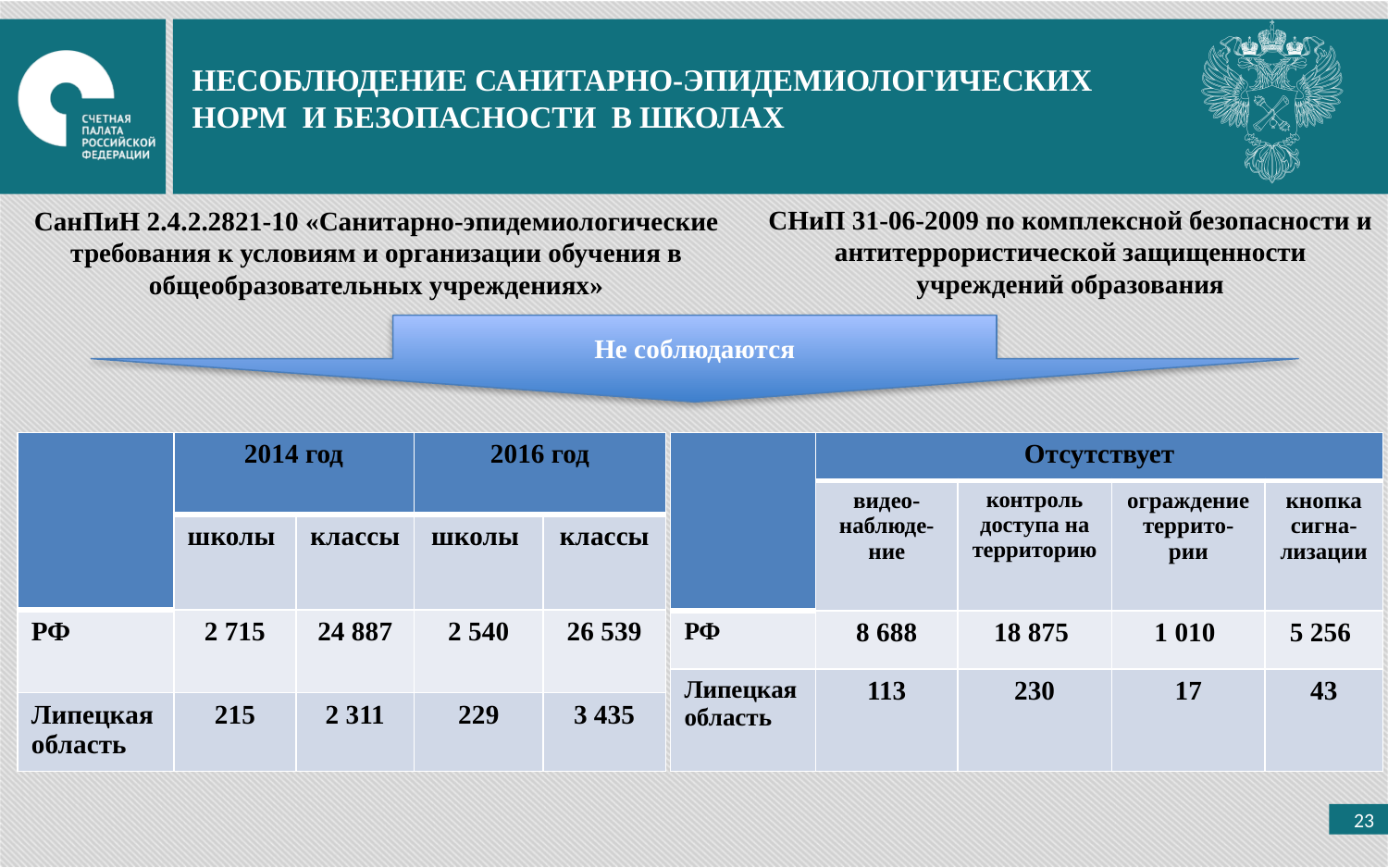

НЕСОБЛЮДЕНИЕ САНИТАРНО-ЭПИДЕМИОЛОГИЧЕСКИХ НОРМ  И БЕЗОПАСНОСТИ  В ШКОЛАХ
СНиП 31-06-2009 по комплексной безопасности и антитеррористической защищенности учреждений образования
СанПиН 2.4.2.2821-10 «Санитарно-эпидемиологические требования к условиям и организации обучения в общеобразовательных учреждениях»
Не соблюдаются
|  | 2014 год |  | 2016 год |  |
| --- | --- | --- | --- | --- |
|  | школы | классы | школы | классы |
| РФ | 2 715 | 24 887 | 2 540 | 26 539 |
| Липецкая область | 215 | 2 311 | 229 | 3 435 |
|  | Отсутствует |  |  |  |
| --- | --- | --- | --- | --- |
|  | видео-наблюде-ние | контроль доступа на территорию | ограждение террито-рии | кнопка сигна-лизации |
| РФ | 8 688 | 18 875 | 1 010 | 5 256 |
| Липецкая область | 113 | 230 | 17 | 43 |